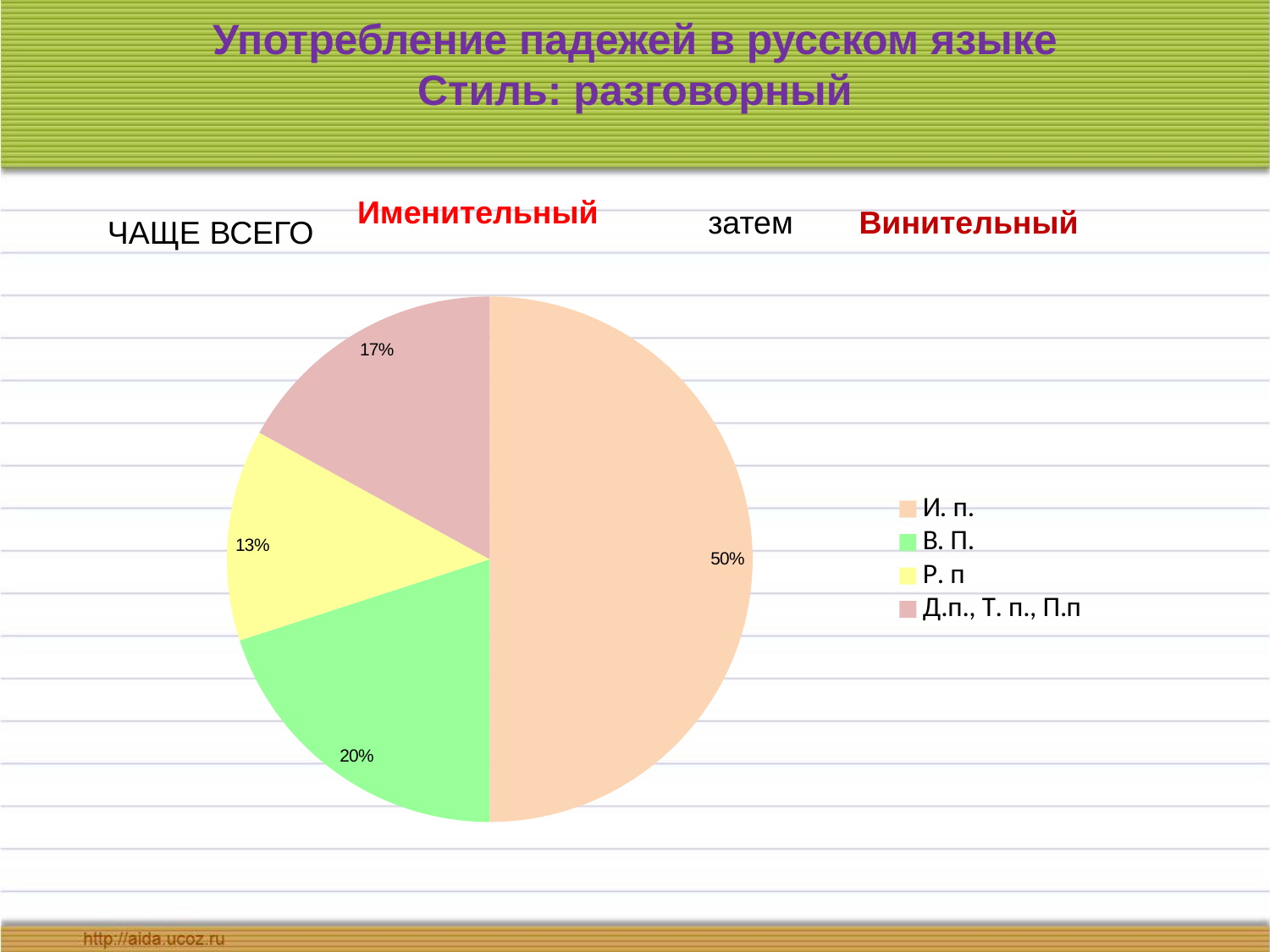

# Употребление падежей в русском языке Стиль: разговорный
Именительный
затем
Винительный
ЧАЩЕ ВСЕГО

### Chart

| Category |  |
|---|---|
| И. п. | 0.5 |
| В. П. | 0.2 |
| Р. п | 0.13 |
| Д.п., Т. п., П.п | 0.17 |